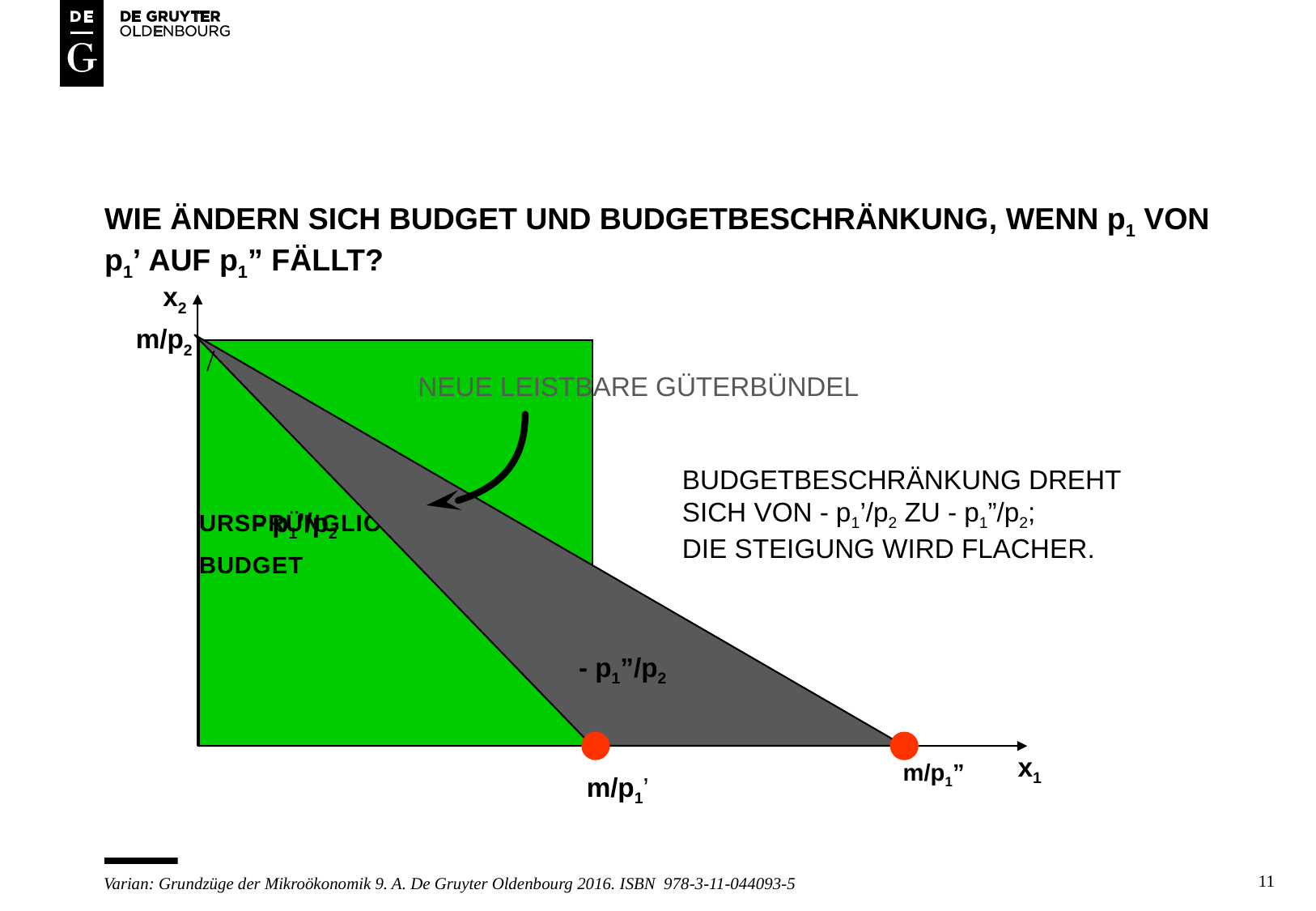

# Wie ändern sich Budget und Budgetbeschränkung, wenn p1 von p1’ auf p1” fällt?
x2

m/p2
/
Ursprüngliches
Budget
NEUE LEISTBARE GÜTERBÜNDEL

BUDGETBESCHRÄNKUNG DREHT SICH VON - p1’/p2 ZU - p1”/p2;
DIE STEIGUNG WIRD FLACHER.
- p1’/p2
- p1”/p2

x1

m/p1”
m/p1’
11
Varian: Grundzüge der Mikroökonomik 9. A. De Gruyter Oldenbourg 2016. ISBN  978-3-11-044093-5